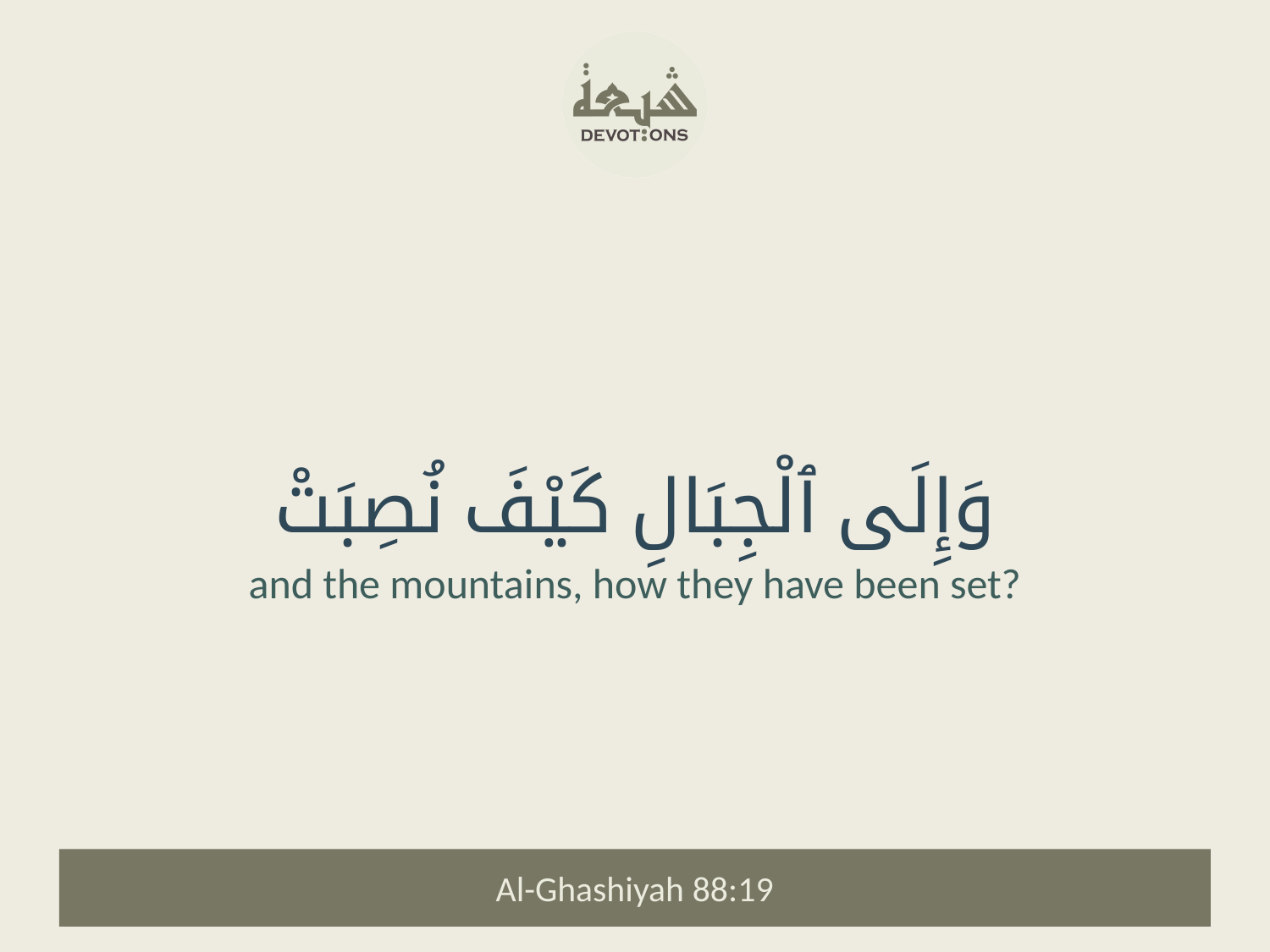

وَإِلَى ٱلْجِبَالِ كَيْفَ نُصِبَتْ
and the mountains, how they have been set?
Al-Ghashiyah 88:19